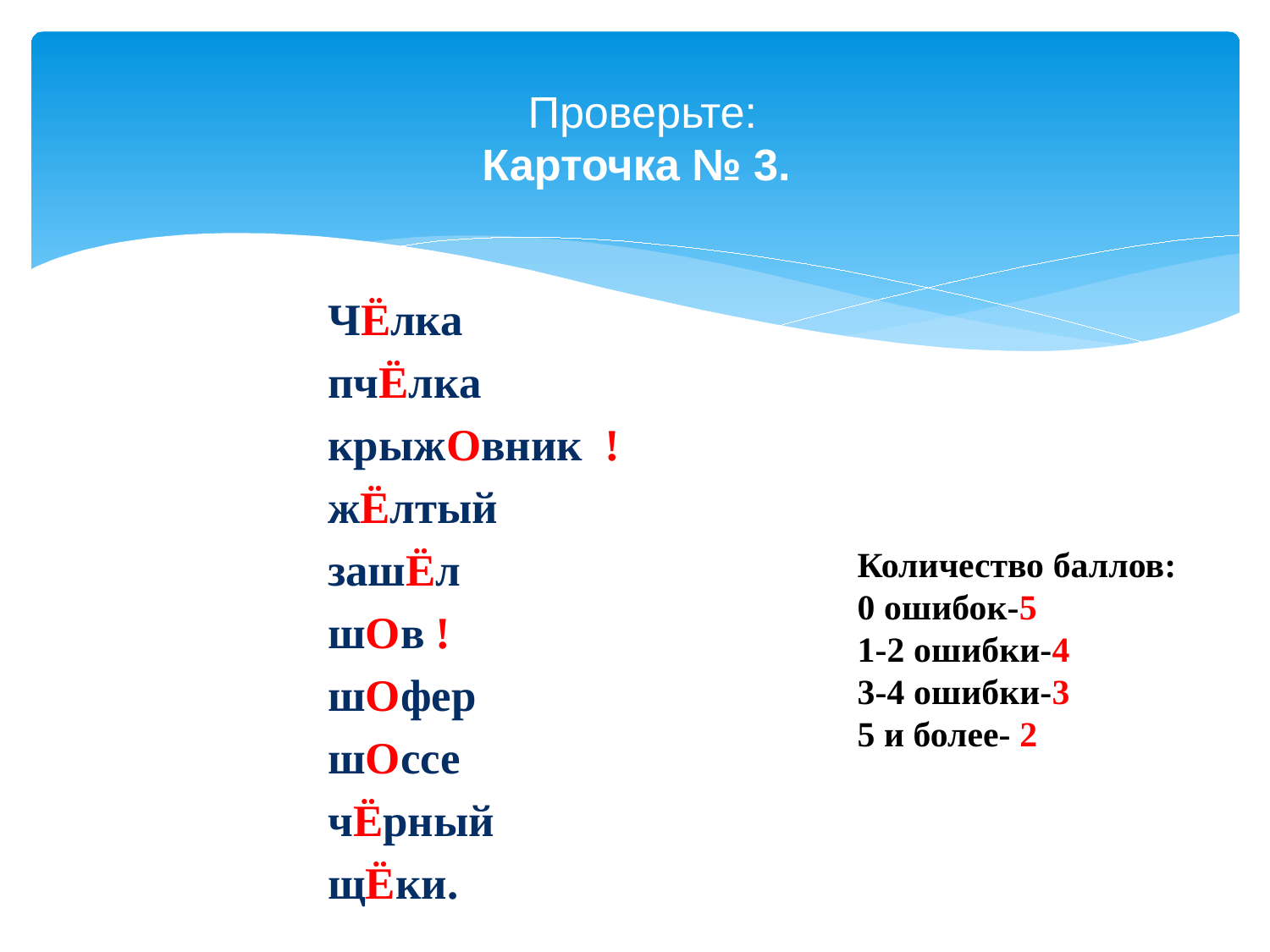

# Проверьте: Карточка № 3.

ЧЁлка
пчЁлка
крыжОвник  !
жЁлтый
зашЁл
шОв !
шОфер
шОссе
чЁрный
щЁки.
Количество баллов:
0 ошибок-5
1-2 ошибки-4
3-4 ошибки-3
5 и более- 2